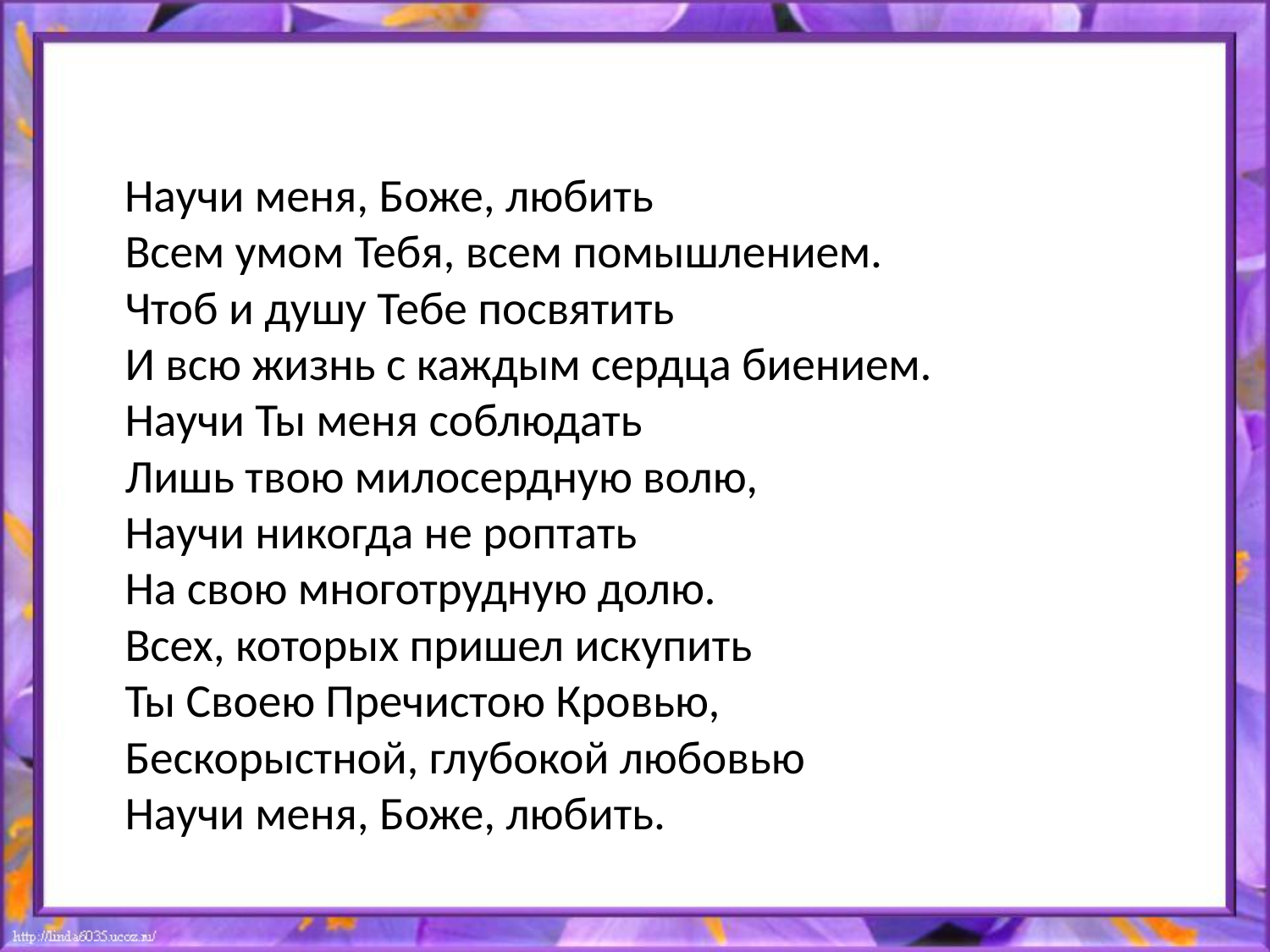

Научи меня, Боже, любить 
Всем умом Тебя, всем помышлением. 
Чтоб и душу Тебе посвятить 
И всю жизнь с каждым сердца биением. 
Научи Ты меня соблюдать 
Лишь твою милосердную волю, 
Научи никогда не роптать 
На свою многотрудную долю. 
Всех, которых пришел искупить 
Ты Своею Пречистою Кровью, 
Бескорыстной, глубокой любовью 
Научи меня, Боже, любить.